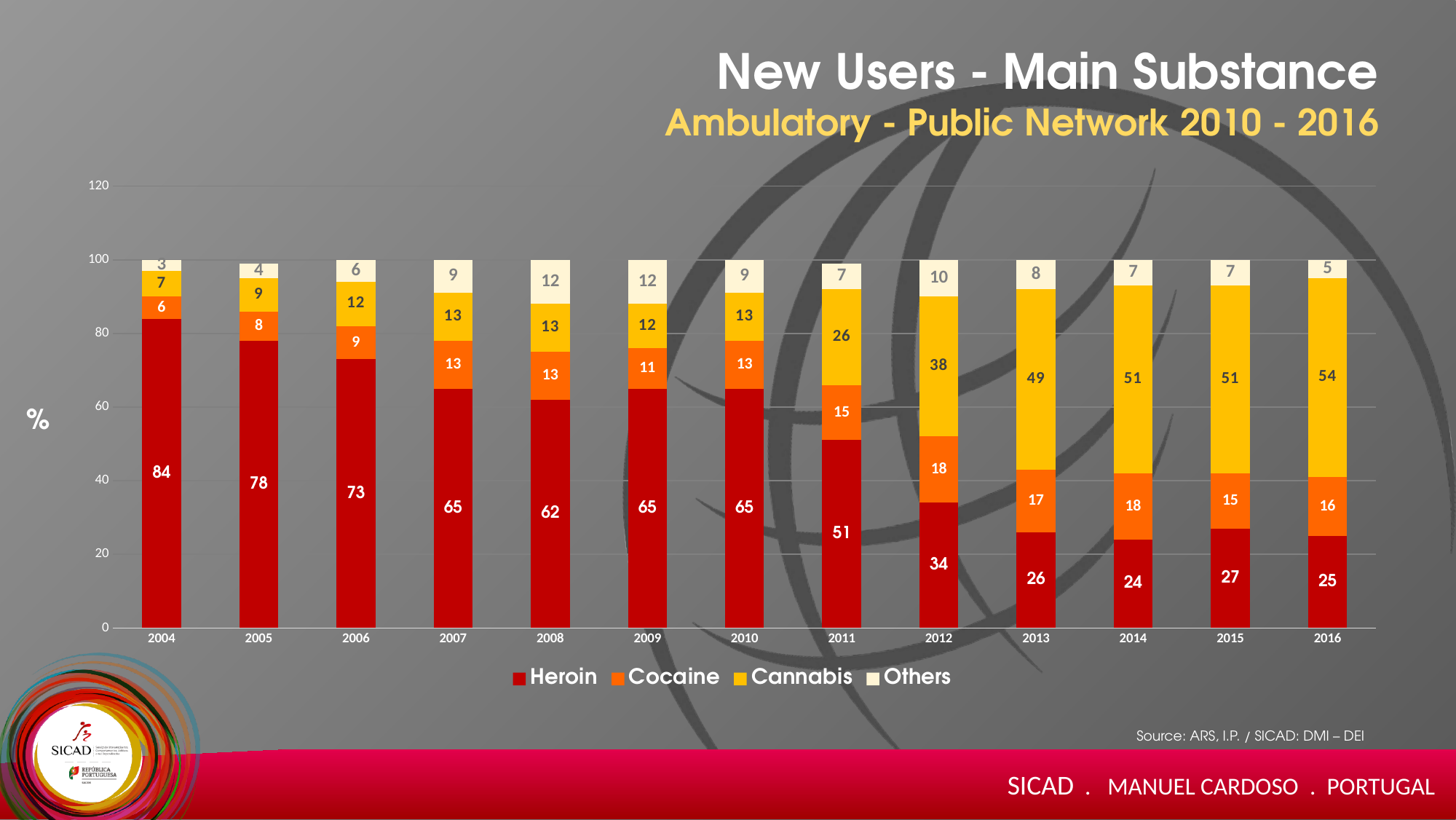

New Users - Main Substance
Ambulatory - Public Network 2010 - 2016

### Chart

| Category | Heroin | Cocaine | Cannabis | Others |
|---|---|---|---|---|
| 2004 | 84.0 | 6.0 | 7.0 | 3.0 |
| 2005 | 78.0 | 8.0 | 9.0 | 4.0 |
| 2006 | 73.0 | 9.0 | 12.0 | 6.0 |
| 2007 | 65.0 | 13.0 | 13.0 | 9.0 |
| 2008 | 62.0 | 13.0 | 13.0 | 12.0 |
| 2009 | 65.0 | 11.0 | 12.0 | 12.0 |
| 2010 | 65.0 | 13.0 | 13.0 | 9.0 |
| 2011 | 51.0 | 15.0 | 26.0 | 7.0 |
| 2012 | 34.0 | 18.0 | 38.0 | 10.0 |
| 2013 | 26.0 | 17.0 | 49.0 | 8.0 |
| 2014 | 24.0 | 18.0 | 51.0 | 7.0 |
| 2015 | 27.0 | 15.0 | 51.0 | 7.0 |
| 2016 | 25.0 | 16.0 | 54.0 | 5.0 |
%
Source: ARS, I.P. / SICAD: DMI – DEI